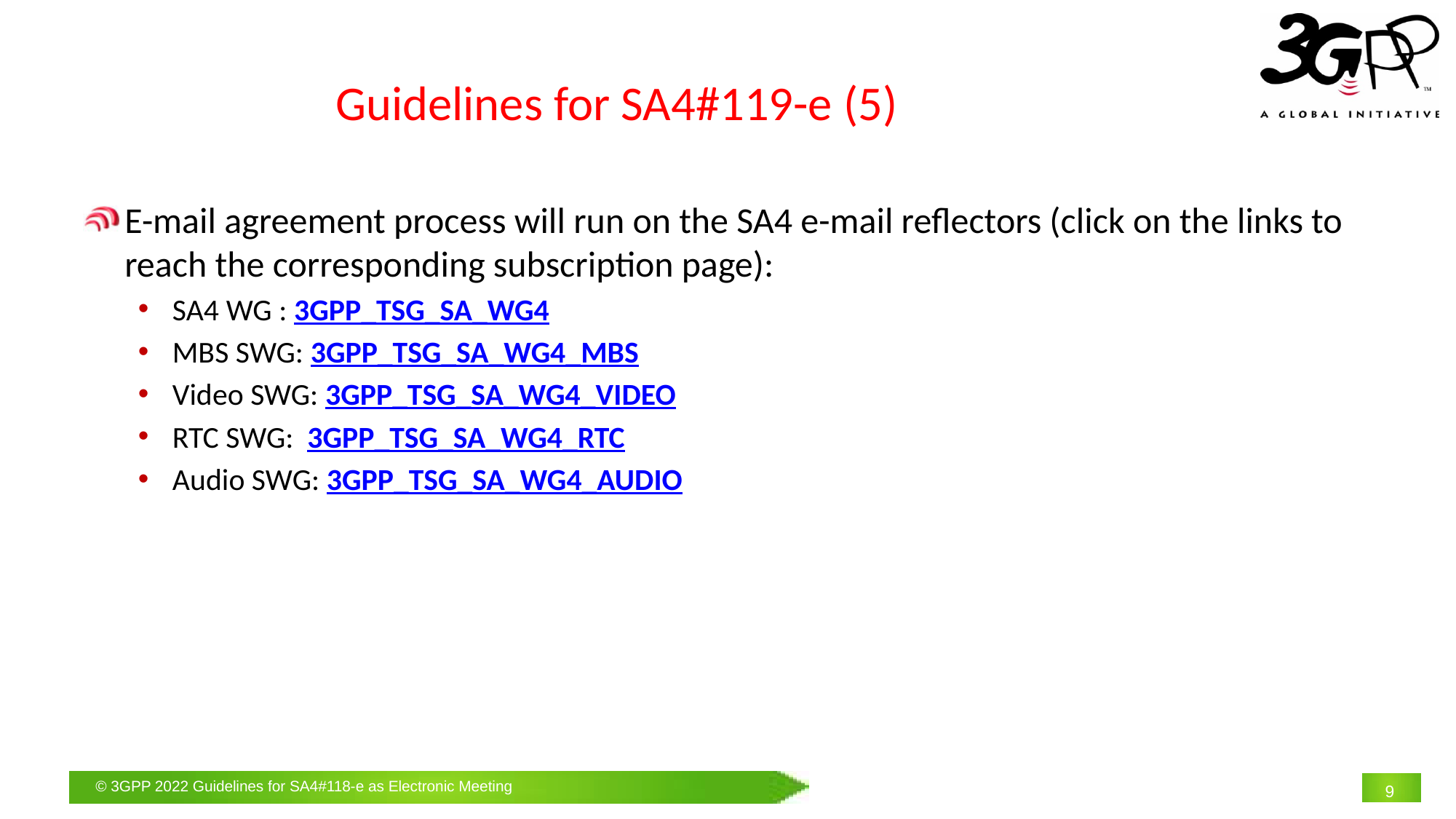

# Guidelines for SA4#119-e (5)
E-mail agreement process will run on the SA4 e-mail reflectors (click on the links to reach the corresponding subscription page):
SA4 WG : 3GPP_TSG_SA_WG4
MBS SWG: 3GPP_TSG_SA_WG4_MBS
Video SWG: 3GPP_TSG_SA_WG4_VIDEO
RTC SWG:  3GPP_TSG_SA_WG4_RTC
Audio SWG: 3GPP_TSG_SA_WG4_AUDIO
9